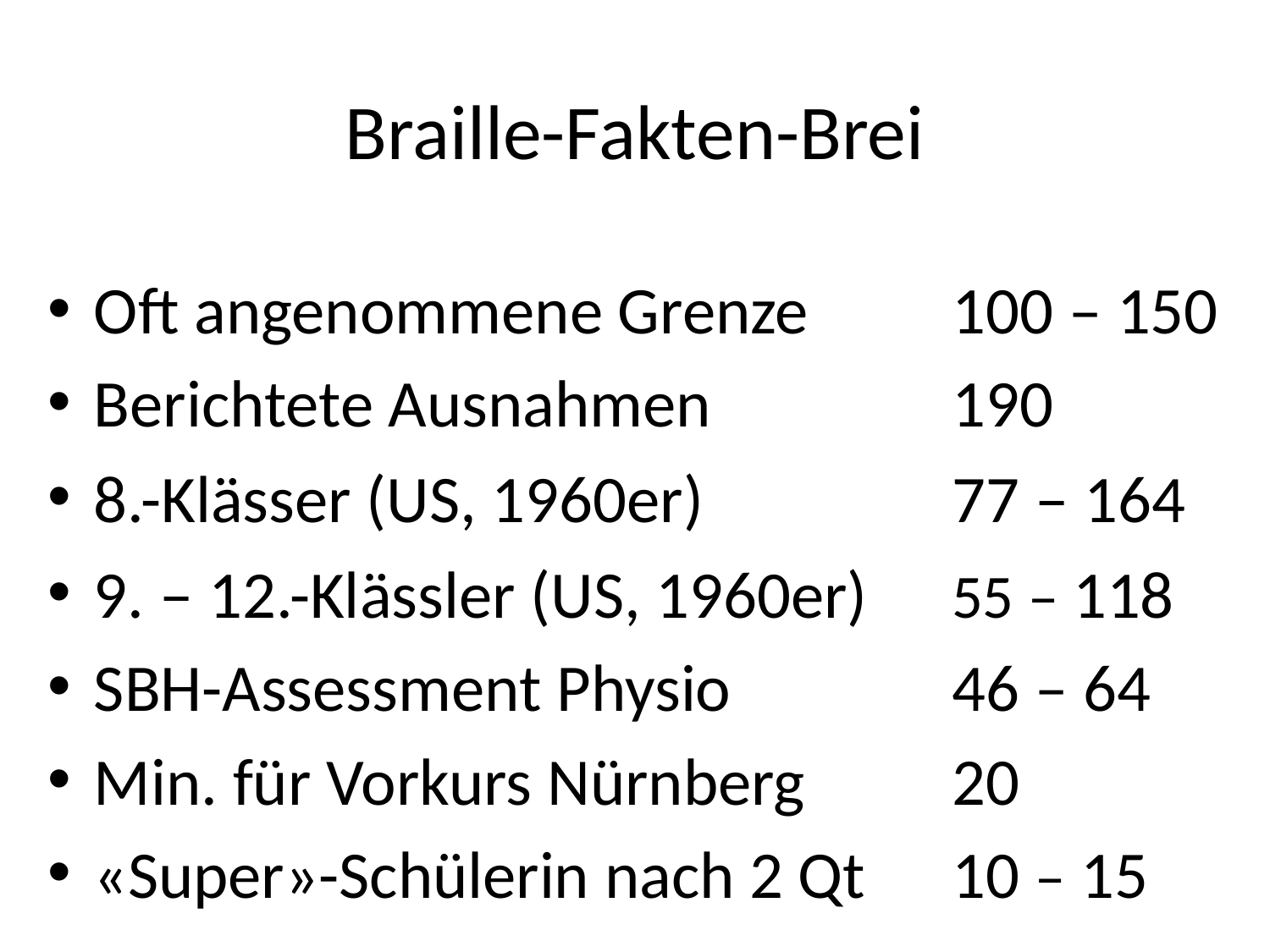

# Braille-Fakten-Brei

Oft angenommene Grenze	100 – 150
Berichtete Ausnahmen 	190
8.-Klässer (US, 1960er)	77 – 164
9. – 12.-Klässler (US, 1960er)	55 – 118
SBH-Assessment Physio 	46 – 64
Min. für Vorkurs Nürnberg	20
«Super»-Schülerin nach 2 Qt	10 – 15